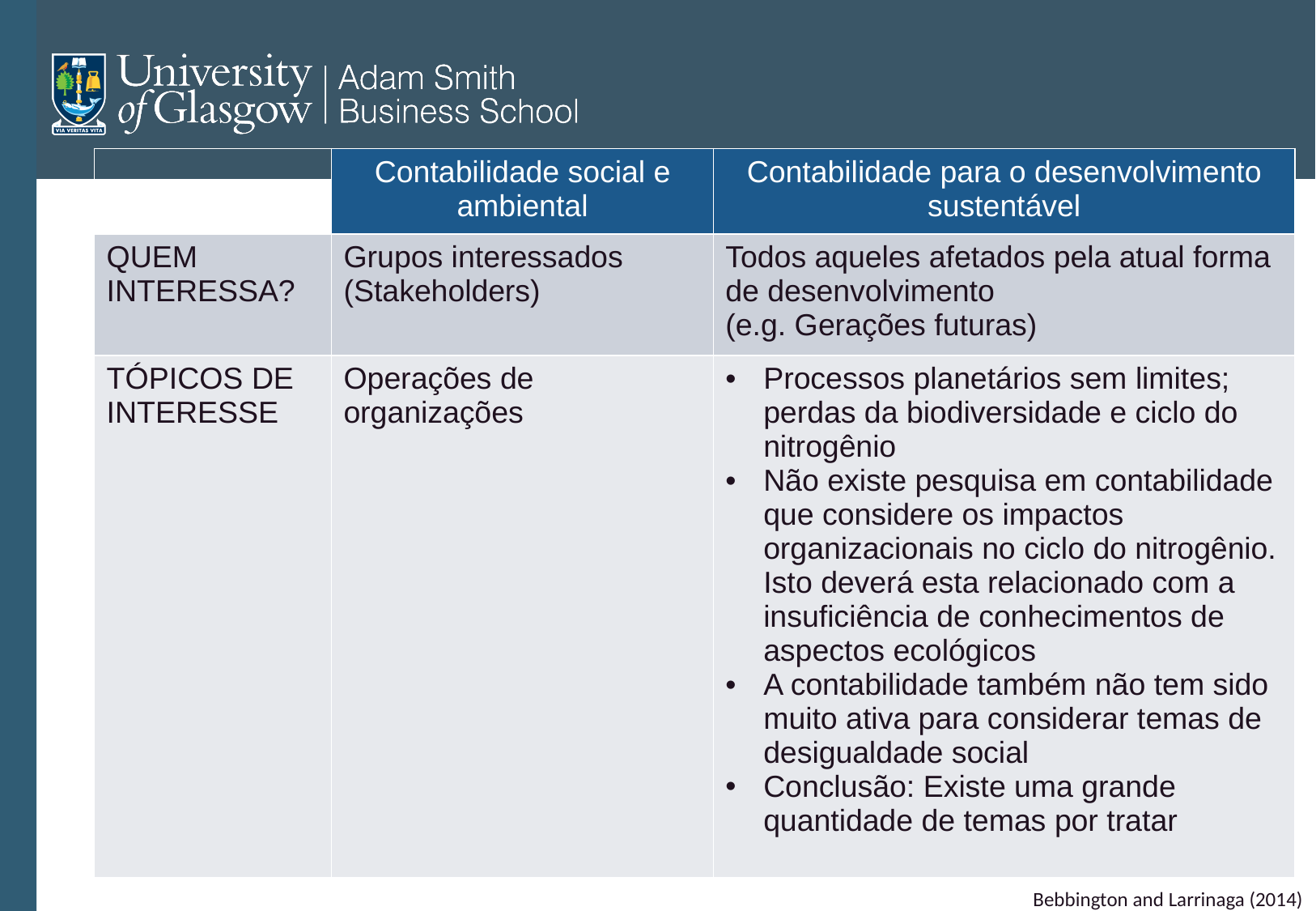

|  | Contabilidade social e ambiental | Contabilidade para o desenvolvimento sustentável |
| --- | --- | --- |
| QUEM INTERESSA? | Grupos interessados (Stakeholders) | Todos aqueles afetados pela atual forma de desenvolvimento (e.g. Gerações futuras) |
| TÓPICOS DE INTERESSE | Operações de organizações | Processos planetários sem limites; perdas da biodiversidade e ciclo do nitrogênio Não existe pesquisa em contabilidade que considere os impactos organizacionais no ciclo do nitrogênio. Isto deverá esta relacionado com a insuficiência de conhecimentos de aspectos ecológicos A contabilidade também não tem sido muito ativa para considerar temas de desigualdade social Conclusão: Existe uma grande quantidade de temas por tratar |
Bebbington and Larrinaga (2014)